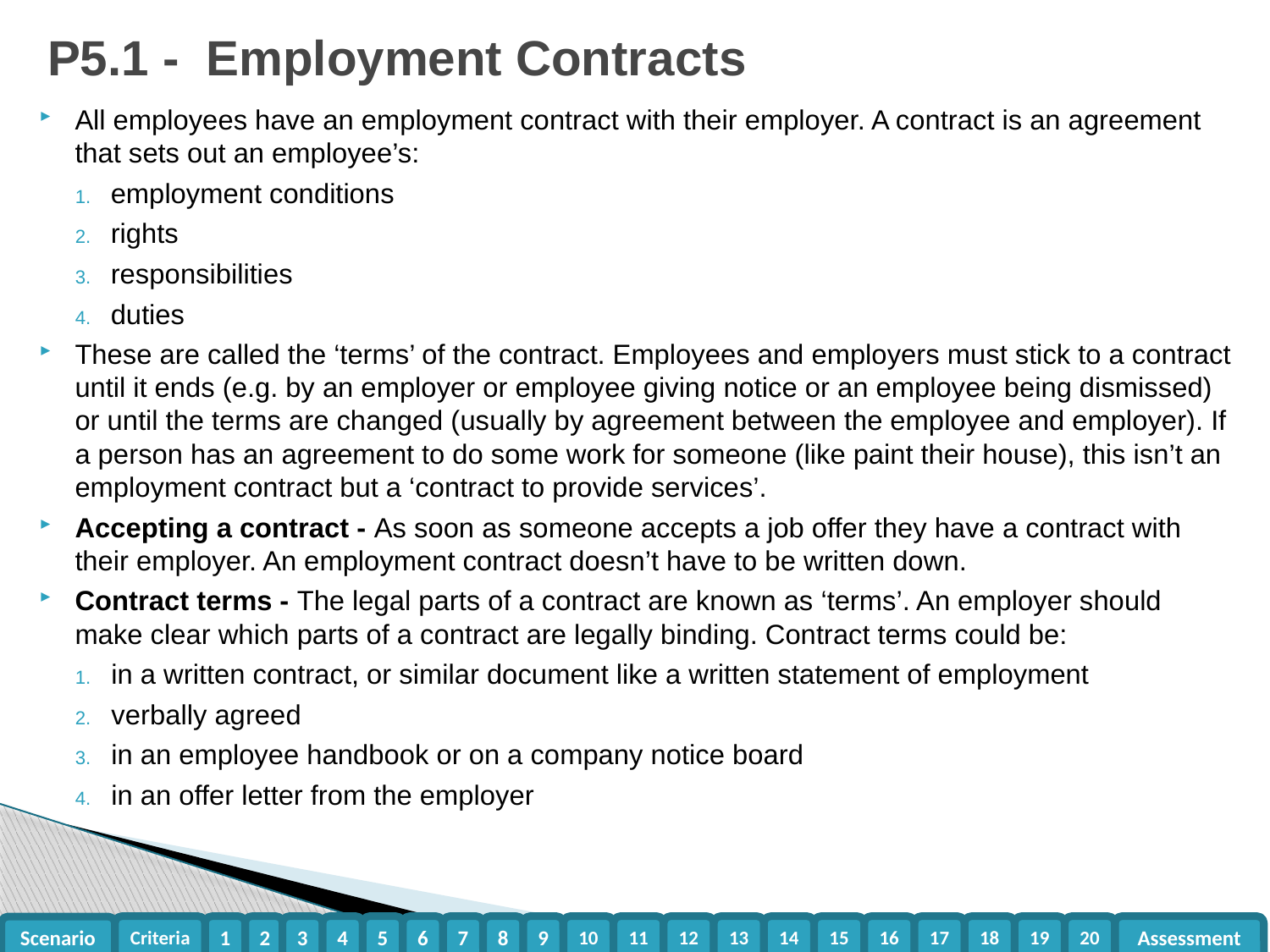

# P5.1 -  Employment Contracts
All employees have an employment contract with their employer. A contract is an agreement that sets out an employee’s:
employment conditions
rights
responsibilities
duties
These are called the ‘terms’ of the contract. Employees and employers must stick to a contract until it ends (e.g. by an employer or employee giving notice or an employee being dismissed) or until the terms are changed (usually by agreement between the employee and employer). If a person has an agreement to do some work for someone (like paint their house), this isn’t an employment contract but a ‘contract to provide services’.
Accepting a contract - As soon as someone accepts a job offer they have a contract with their employer. An employment contract doesn’t have to be written down.
Contract terms - The legal parts of a contract are known as ‘terms’. An employer should make clear which parts of a contract are legally binding. Contract terms could be:
in a written contract, or similar document like a written statement of employment
verbally agreed
in an employee handbook or on a company notice board
in an offer letter from the employer